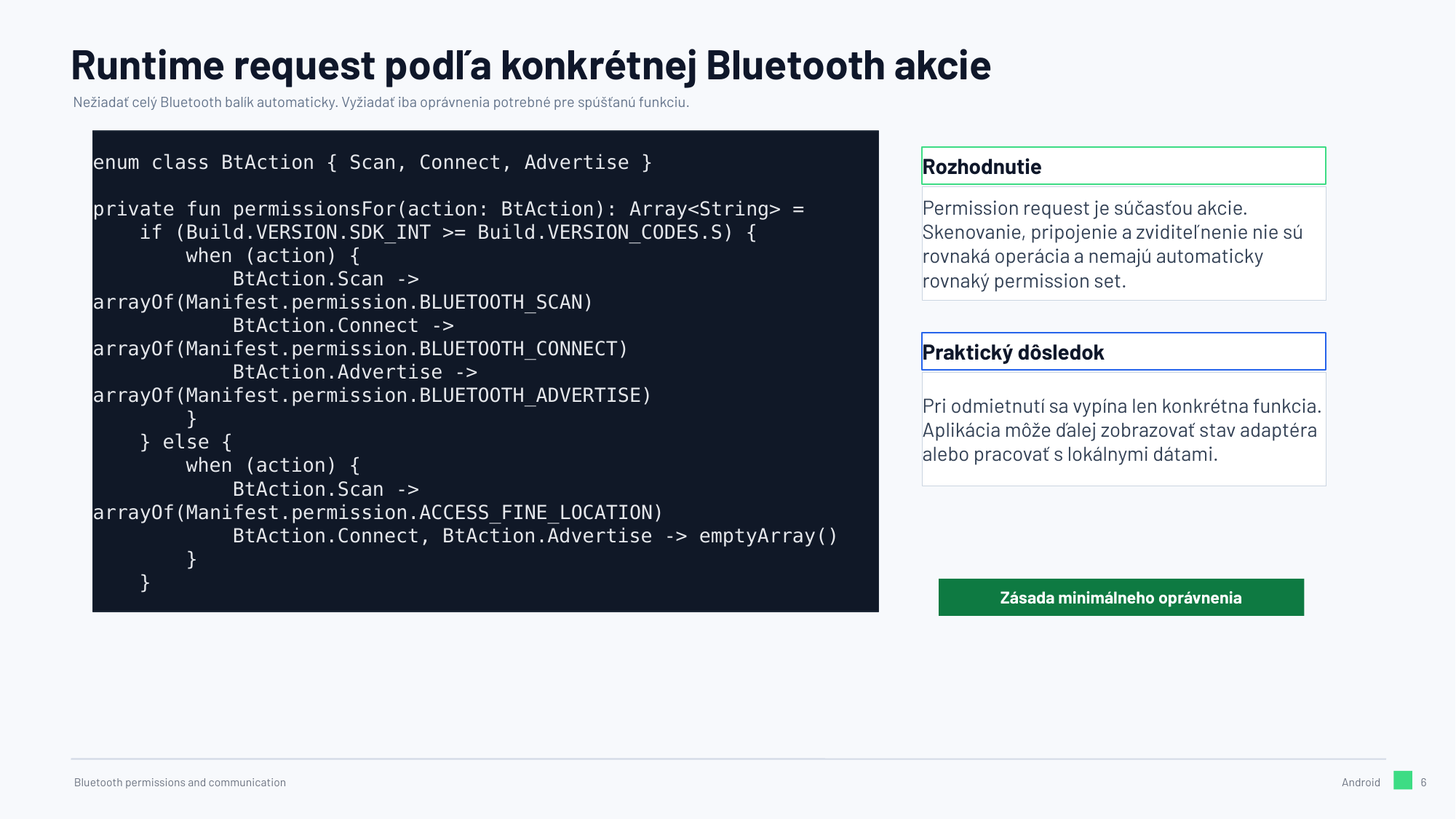

Runtime request podľa konkrétnej Bluetooth akcie
Nežiadať celý Bluetooth balík automaticky. Vyžiadať iba oprávnenia potrebné pre spúšťanú funkciu.
enum class BtAction { Scan, Connect, Advertise }

private fun permissionsFor(action: BtAction): Array<String> =
    if (Build.VERSION.SDK_INT >= Build.VERSION_CODES.S) {
        when (action) {
            BtAction.Scan -> arrayOf(Manifest.permission.BLUETOOTH_SCAN)
            BtAction.Connect -> arrayOf(Manifest.permission.BLUETOOTH_CONNECT)
            BtAction.Advertise -> arrayOf(Manifest.permission.BLUETOOTH_ADVERTISE)
        }
    } else {
        when (action) {
            BtAction.Scan -> arrayOf(Manifest.permission.ACCESS_FINE_LOCATION)
            BtAction.Connect, BtAction.Advertise -> emptyArray()
        }
    }
Rozhodnutie
Permission request je súčasťou akcie. Skenovanie, pripojenie a zviditeľnenie nie sú rovnaká operácia a nemajú automaticky rovnaký permission set.
Praktický dôsledok
Pri odmietnutí sa vypína len konkrétna funkcia. Aplikácia môže ďalej zobrazovať stav adaptéra alebo pracovať s lokálnymi dátami.
Zásada minimálneho oprávnenia
6